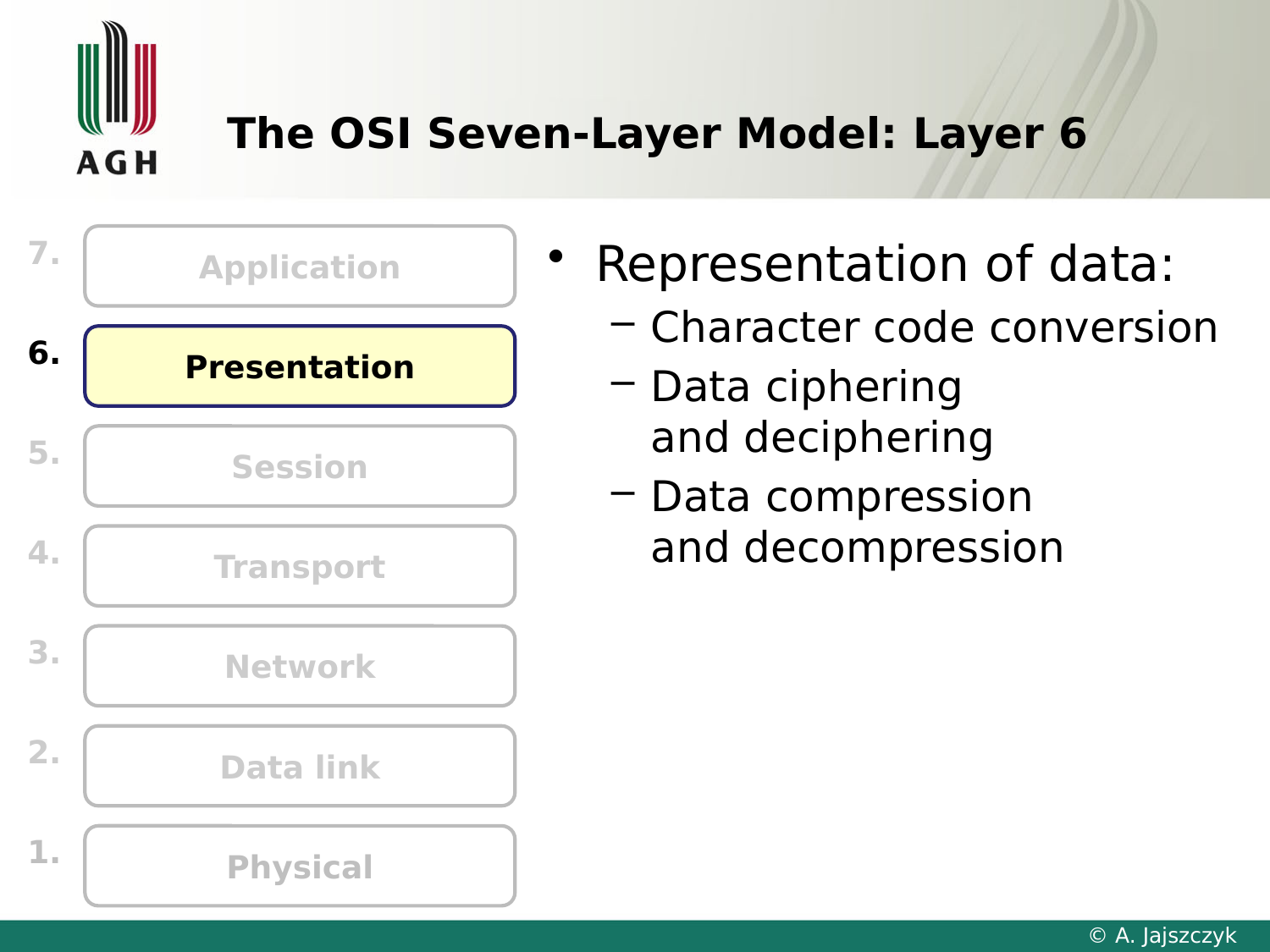

# The OSI Seven-Layer Model: Layer 6
Representation of data:
Character code conversion
Data ciphering
and deciphering
Data compression
and decompression

7.
Application
6.
Presentation
5.
Session
4.
Transport
3.
Network
2.
Data link
1.
Physical